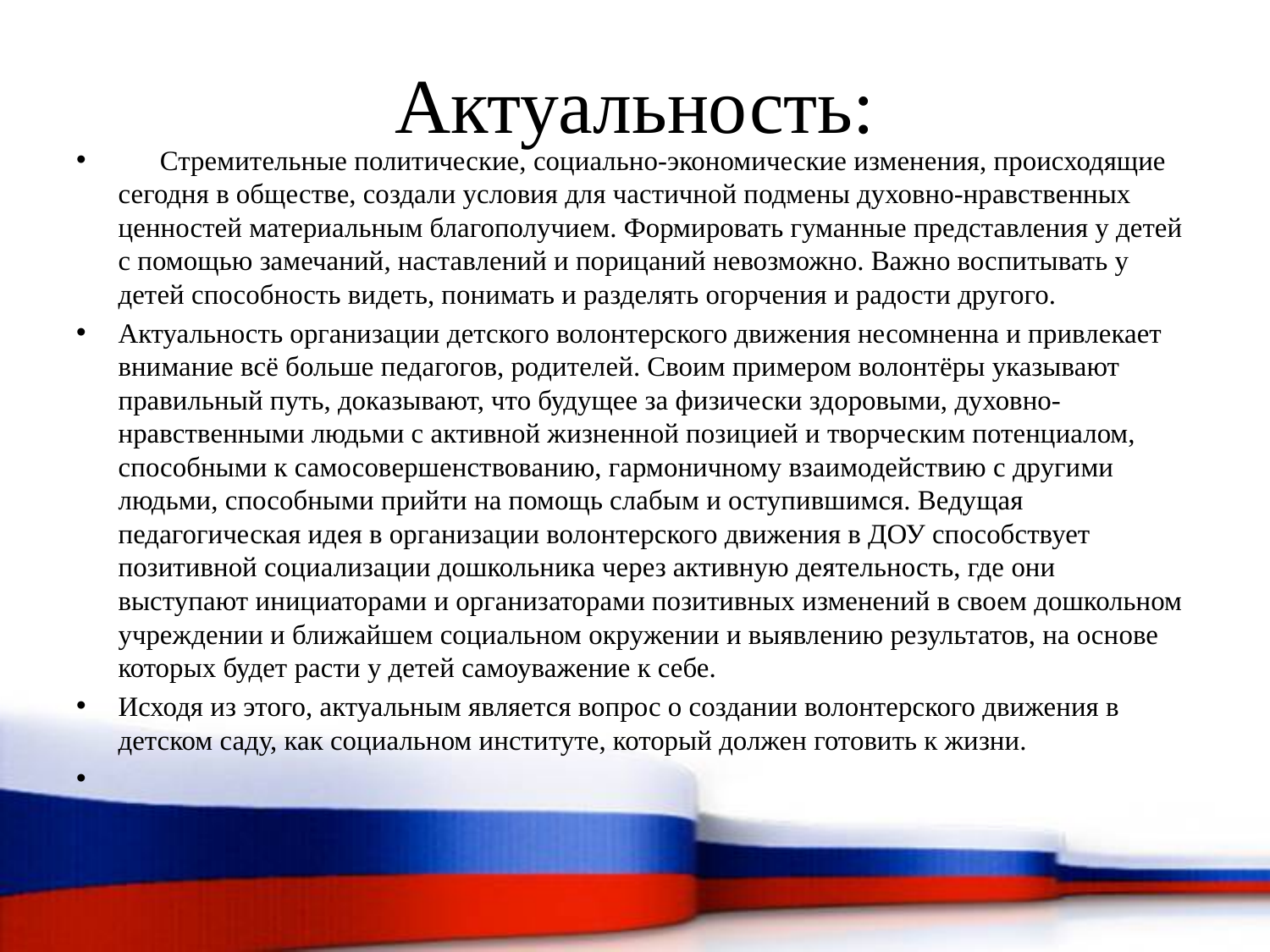

# Актуальность:
      Стремительные политические, социально-экономические изменения, происходящие сегодня в обществе, создали условия для частичной подмены духовно-нравственных ценностей материальным благополучием. Формировать гуманные представления у детей с помощью замечаний, наставлений и порицаний невозможно. Важно воспитывать у детей способность видеть, понимать и разделять огорчения и радости другого.
Актуальность организации детского волонтерского движения несомненна и привлекает внимание всё больше педагогов, родителей. Своим примером волонтёры указывают правильный путь, доказывают, что будущее за физически здоровыми, духовно-нравственными людьми с активной жизненной позицией и творческим потенциалом, способными к самосовершенствованию, гармоничному взаимодействию с другими людьми, способными прийти на помощь слабым и оступившимся. Ведущая педагогическая идея в организации волонтерского движения в ДОУ способствует позитивной социализации дошкольника через активную деятельность, где они выступают инициаторами и организаторами позитивных изменений в своем дошкольном учреждении и ближайшем социальном окружении и выявлению результатов, на основе которых будет расти у детей самоуважение к себе.
Исходя из этого, актуальным является вопрос о создании волонтерского движения в детском саду, как социальном институте, который должен готовить к жизни.